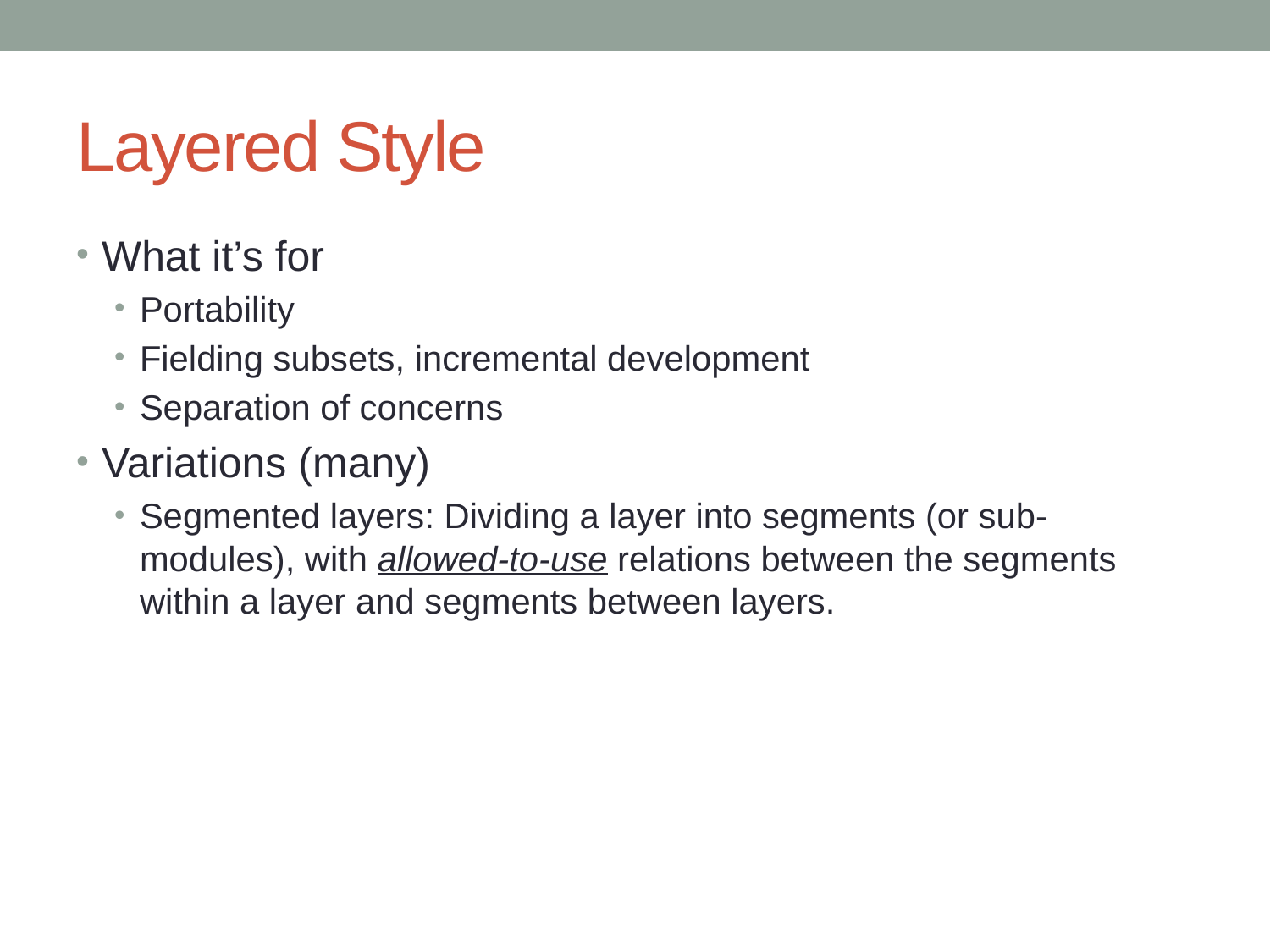

# Layered Style
What it’s for
Portability
Fielding subsets, incremental development
Separation of concerns
Variations (many)
Segmented layers: Dividing a layer into segments (or sub-modules), with allowed-to-use relations between the segments within a layer and segments between layers.